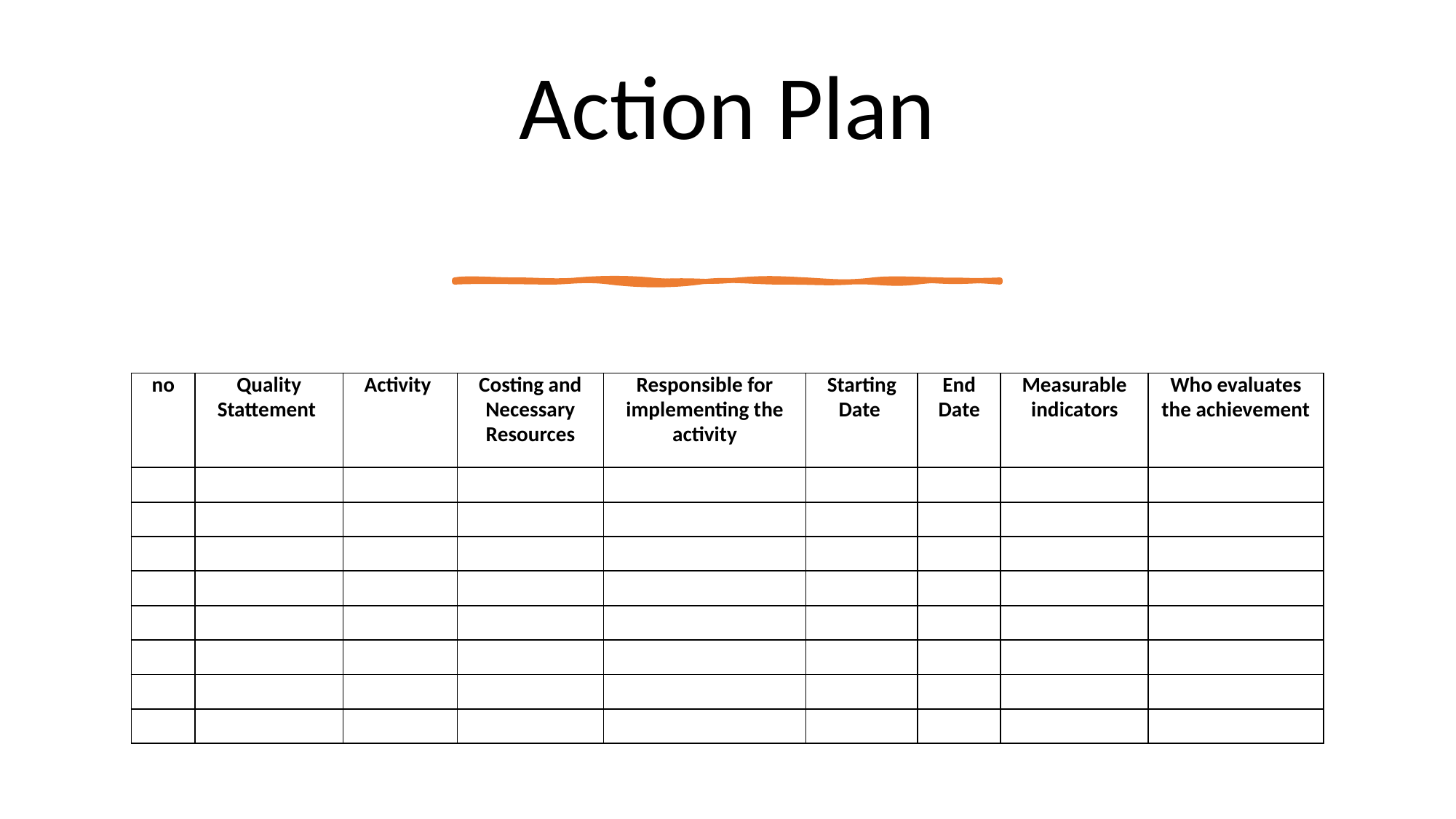

# Action Plan

| no | Quality Stattement | Activity | Costing and Necessary Resources | Responsible for implementing the activity | Starting Date | End Date | Measurable indicators | Who evaluates the achievement |
| --- | --- | --- | --- | --- | --- | --- | --- | --- |
|  |  |  |  |  |  |  |  |  |
|  |  |  |  |  |  |  |  |  |
|  |  |  |  |  |  |  |  |  |
|  |  |  |  |  |  |  |  |  |
|  |  |  |  |  |  |  |  |  |
|  |  |  |  |  |  |  |  |  |
|  |  |  |  |  |  |  |  |  |
|  |  |  |  |  |  |  |  |  |